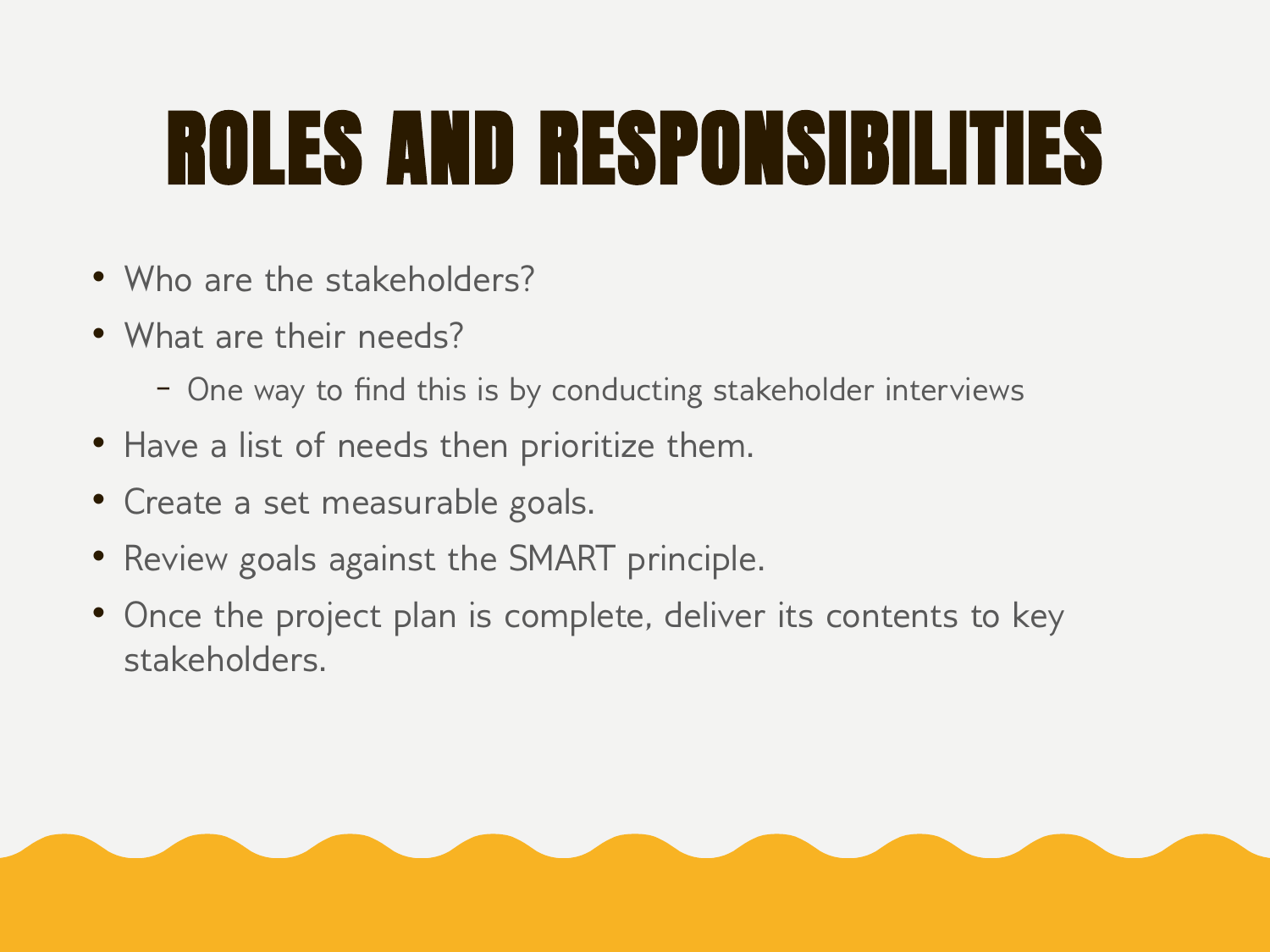

# Roles and Responsibilities
Who are the stakeholders?
What are their needs?
One way to find this is by conducting stakeholder interviews
Have a list of needs then prioritize them.
Create a set measurable goals.
Review goals against the SMART principle.
Once the project plan is complete, deliver its contents to key stakeholders.